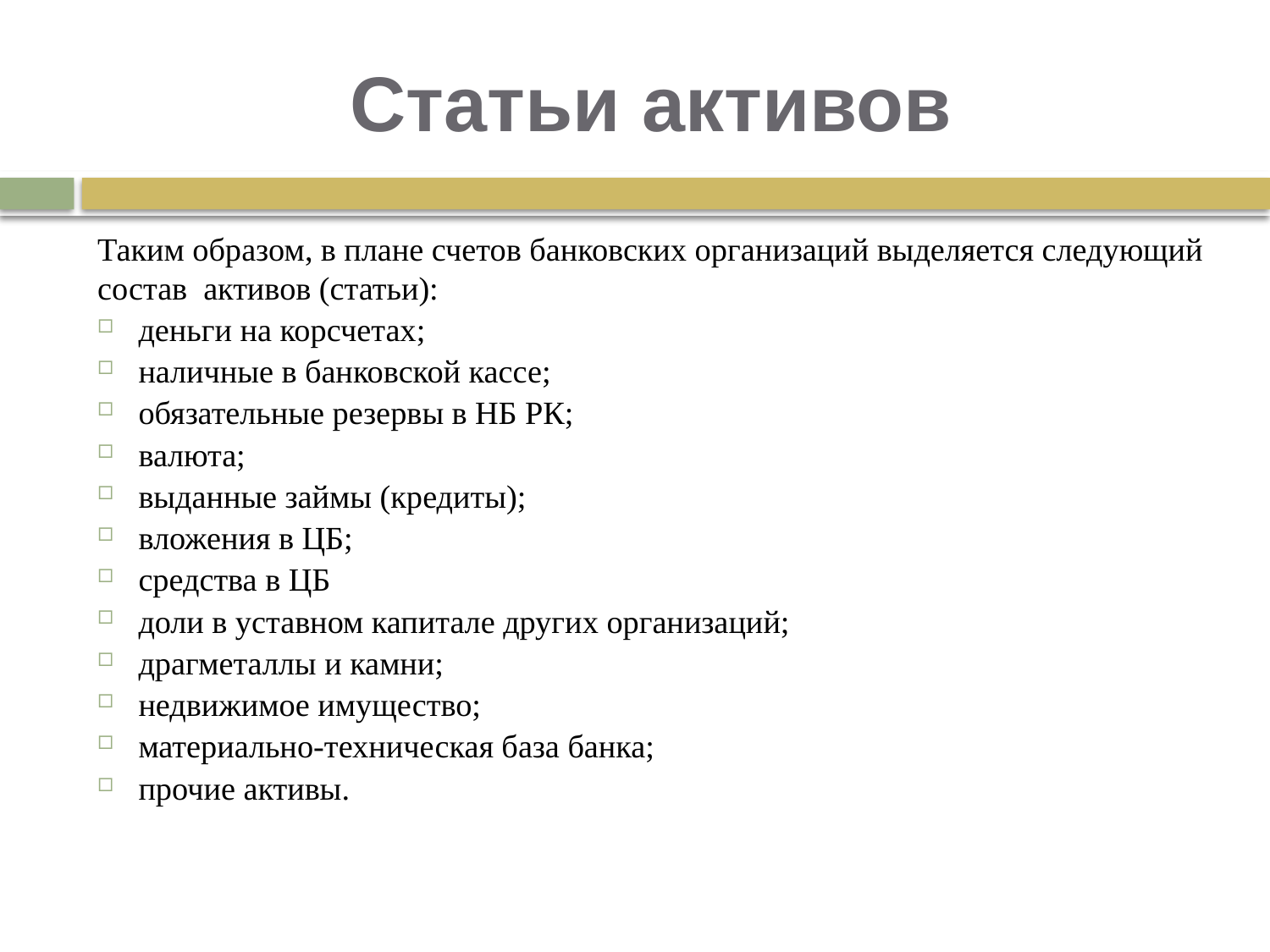

# Статьи активов
Таким образом, в плане счетов банковских организаций выделяется следующий состав  активов (статьи):
деньги на корсчетах;
наличные в банковской кассе;
обязательные резервы в НБ РК;
валюта;
выданные займы (кредиты);
вложения в ЦБ;
средства в ЦБ
доли в уставном капитале других организаций;
драгметаллы и камни;
недвижимое имущество;
материально-техническая база банка;
прочие активы.